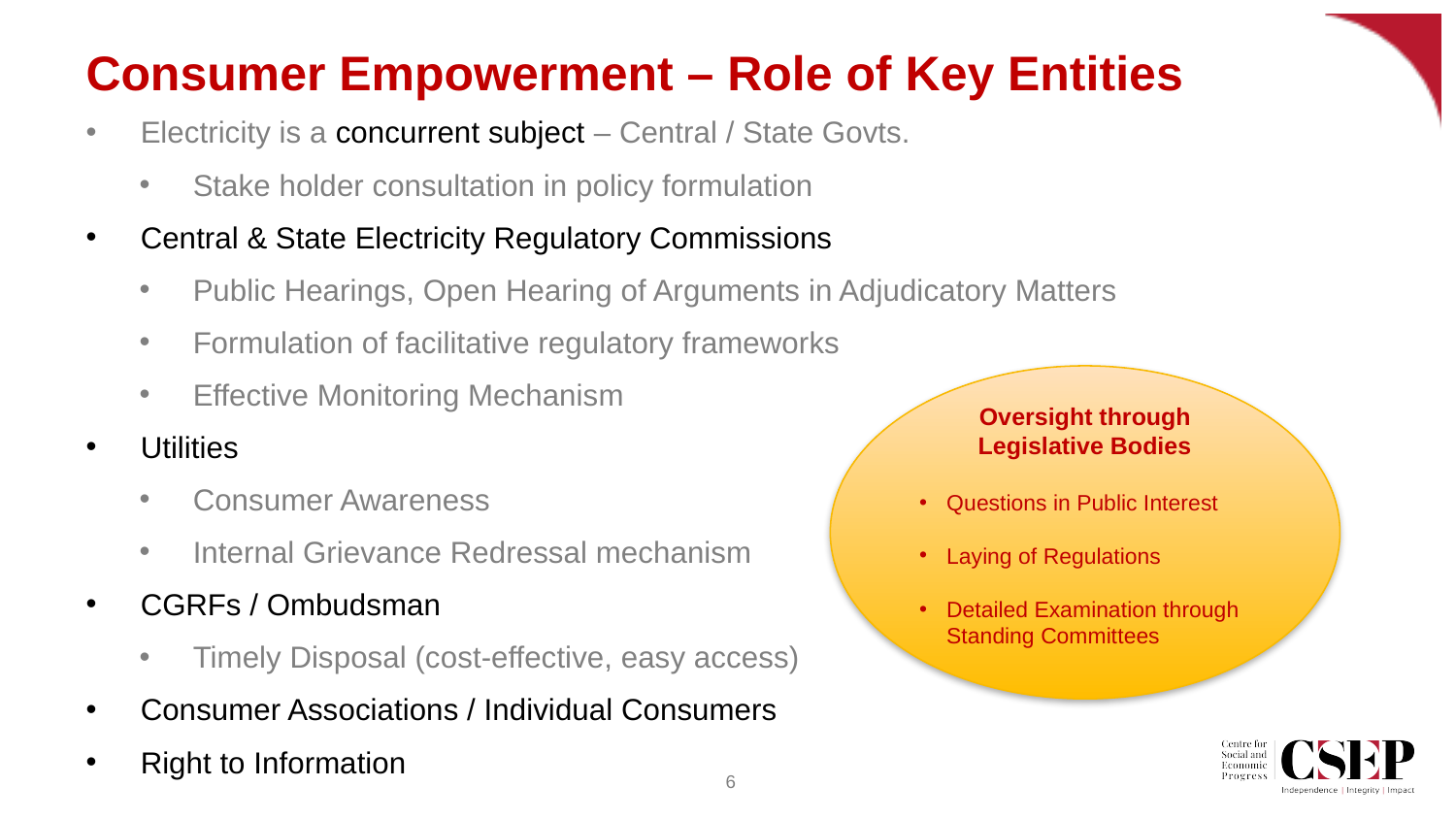

# Consumer Empowerment – Role of Key Entities
Electricity is a concurrent subject – Central / State Govts.
Stake holder consultation in policy formulation
Central & State Electricity Regulatory Commissions
Public Hearings, Open Hearing of Arguments in Adjudicatory Matters
Formulation of facilitative regulatory frameworks
Effective Monitoring Mechanism
Utilities
Consumer Awareness
Internal Grievance Redressal mechanism
CGRFs / Ombudsman
Timely Disposal (cost-effective, easy access)
Consumer Associations / Individual Consumers
Right to Information

Oversight through Legislative Bodies

Questions in Public Interest

Laying of Regulations

Detailed Examination through Standing Committees